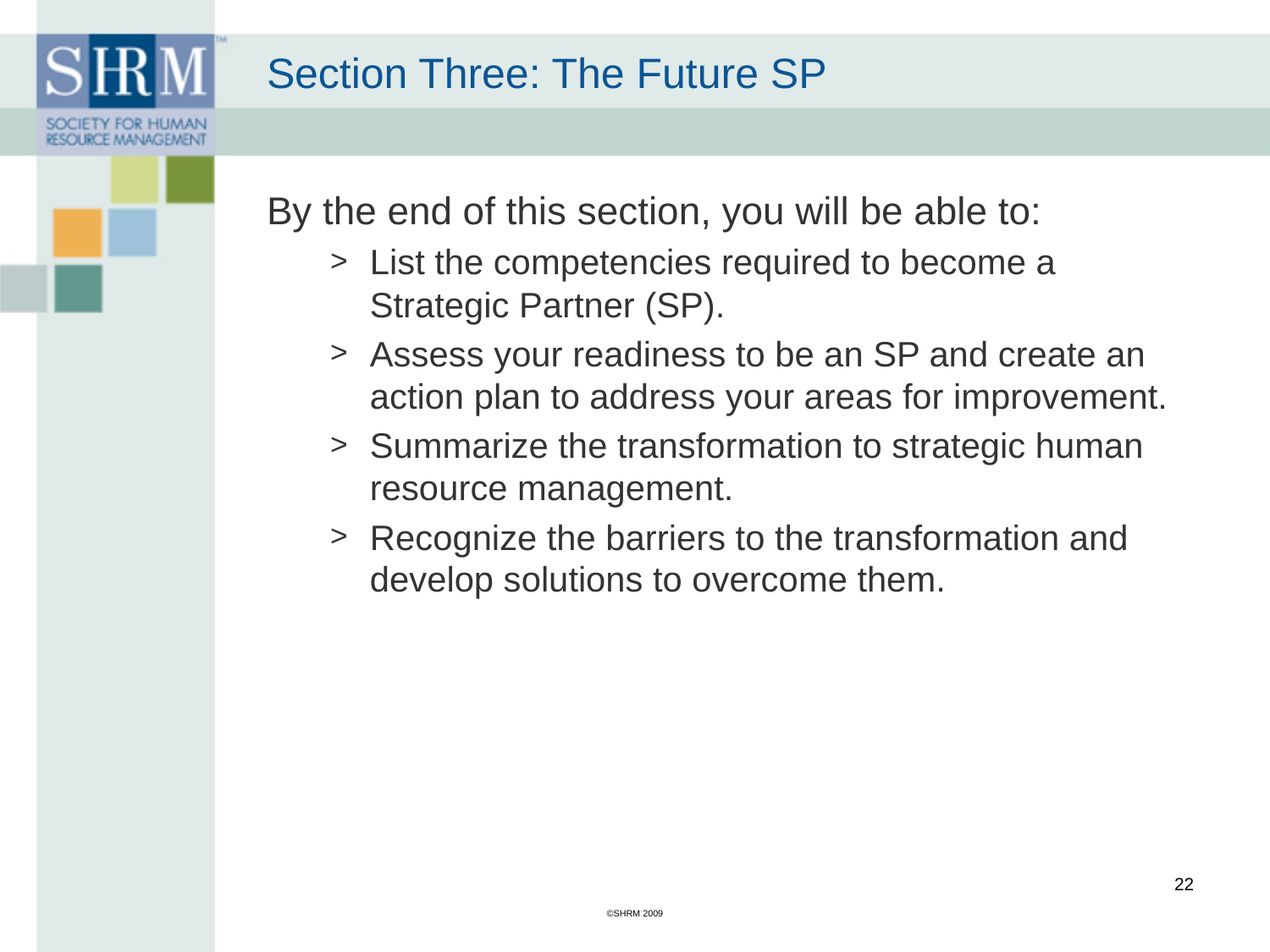

# Section Three: The Future SP
By the end of this section, you will be able to:
List the competencies required to become a Strategic Partner (SP).
Assess your readiness to be an SP and create an action plan to address your areas for improvement.
Summarize the transformation to strategic human resource management.
Recognize the barriers to the transformation and develop solutions to overcome them.
22
©SHRM 2009